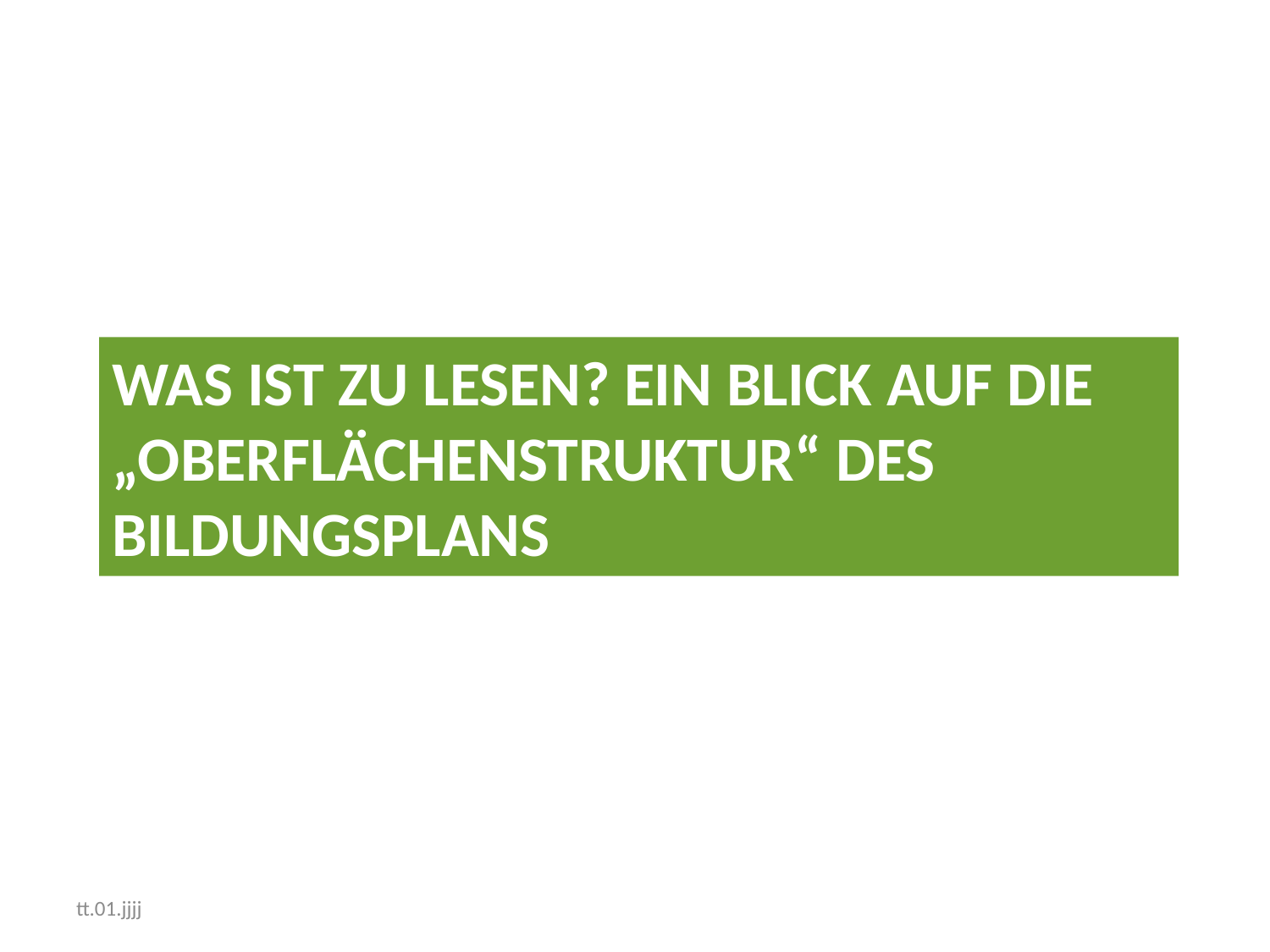

# Was ist zu lesen? Ein Blick auf die „oberflächenstruktur“ des Bildungsplans
tt.01.jjjj